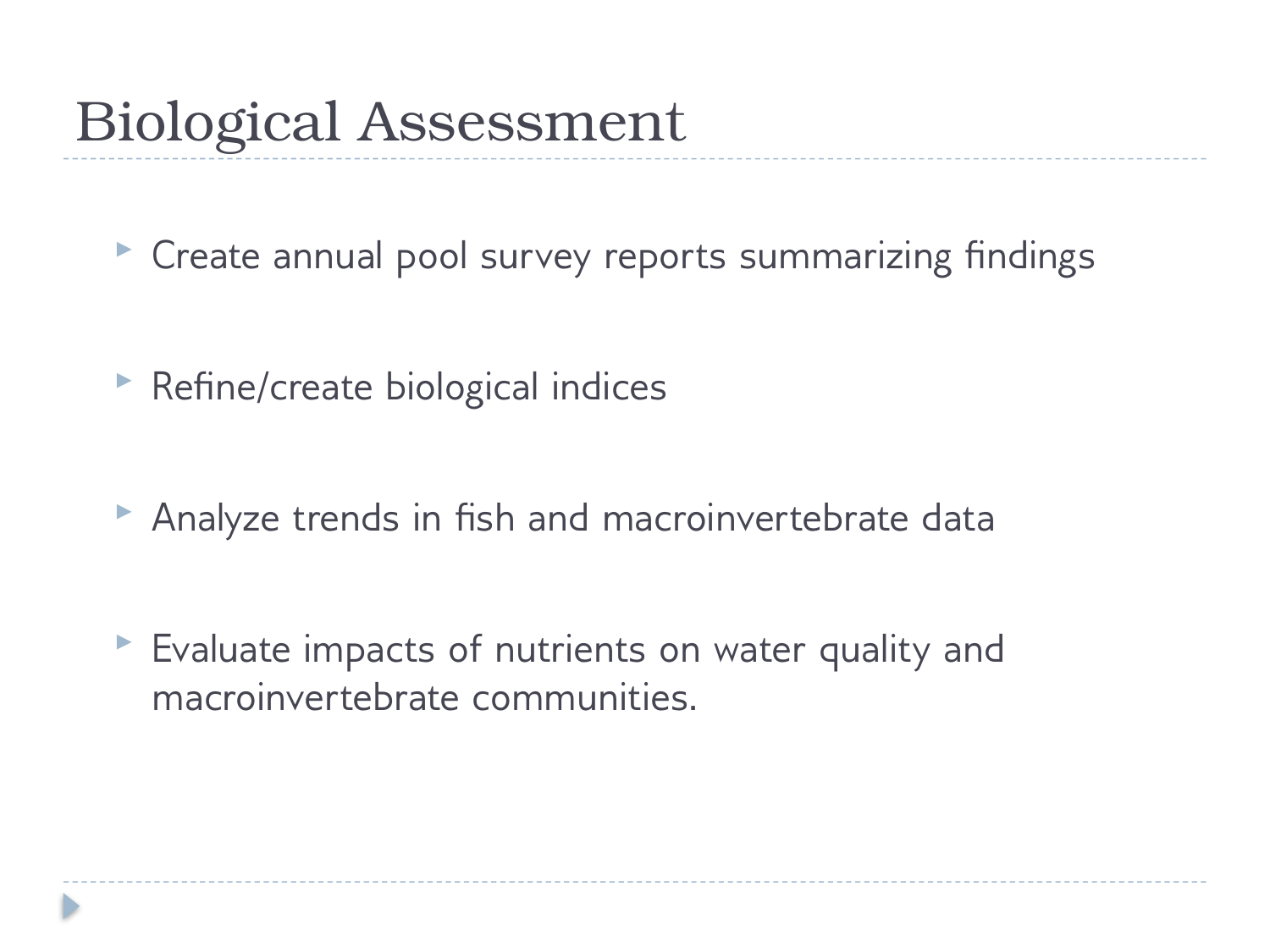

# Biological Assessment
Create annual pool survey reports summarizing findings

Refine/create biological indices

Analyze trends in fish and macroinvertebrate data

Evaluate impacts of nutrients on water quality and macroinvertebrate communities.